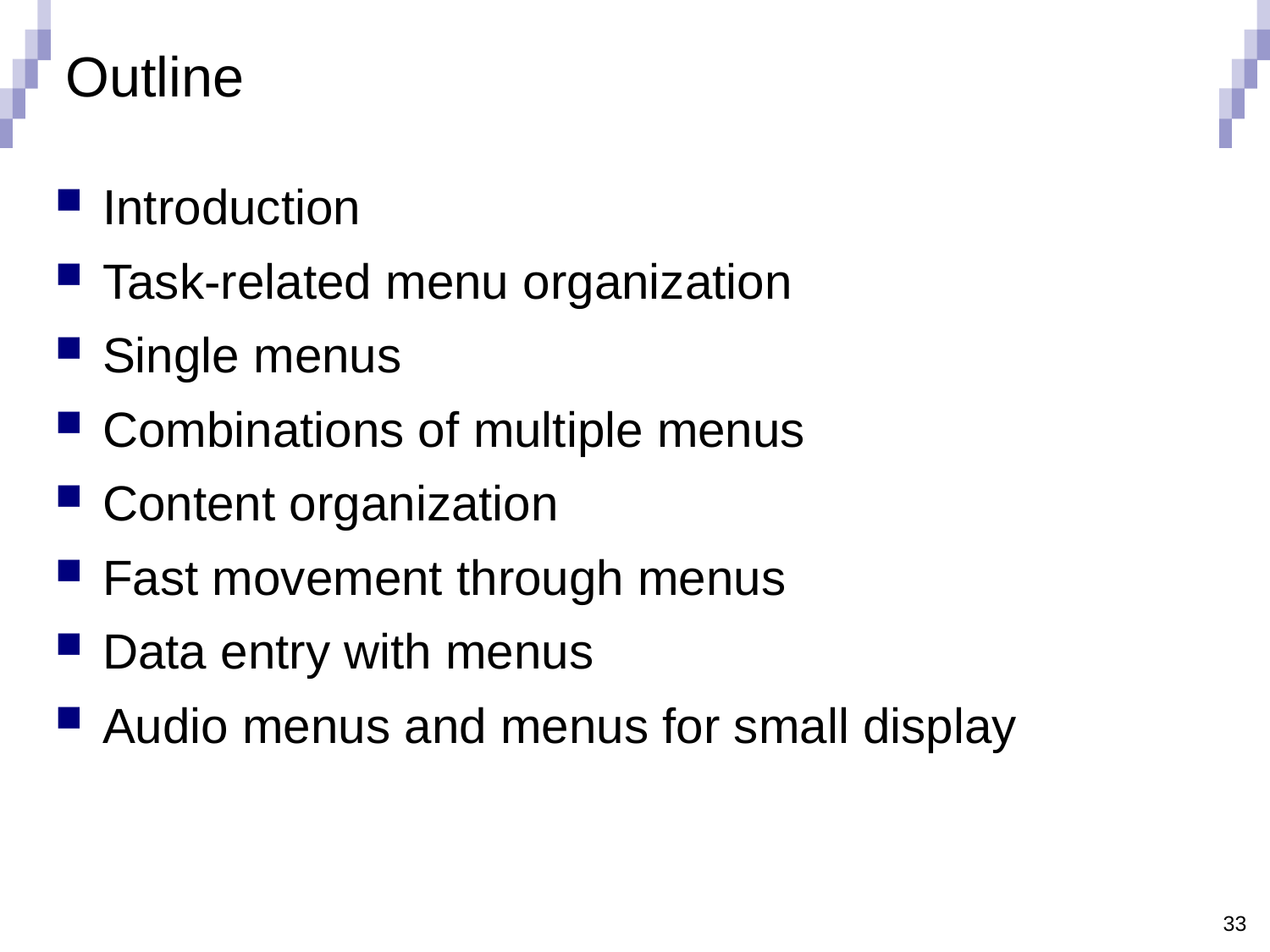

# Outline
Introduction
Task-related menu organization
Single menus
Combinations of multiple menus
Content organization
Fast movement through menus
Data entry with menus
Audio menus and menus for small display
33